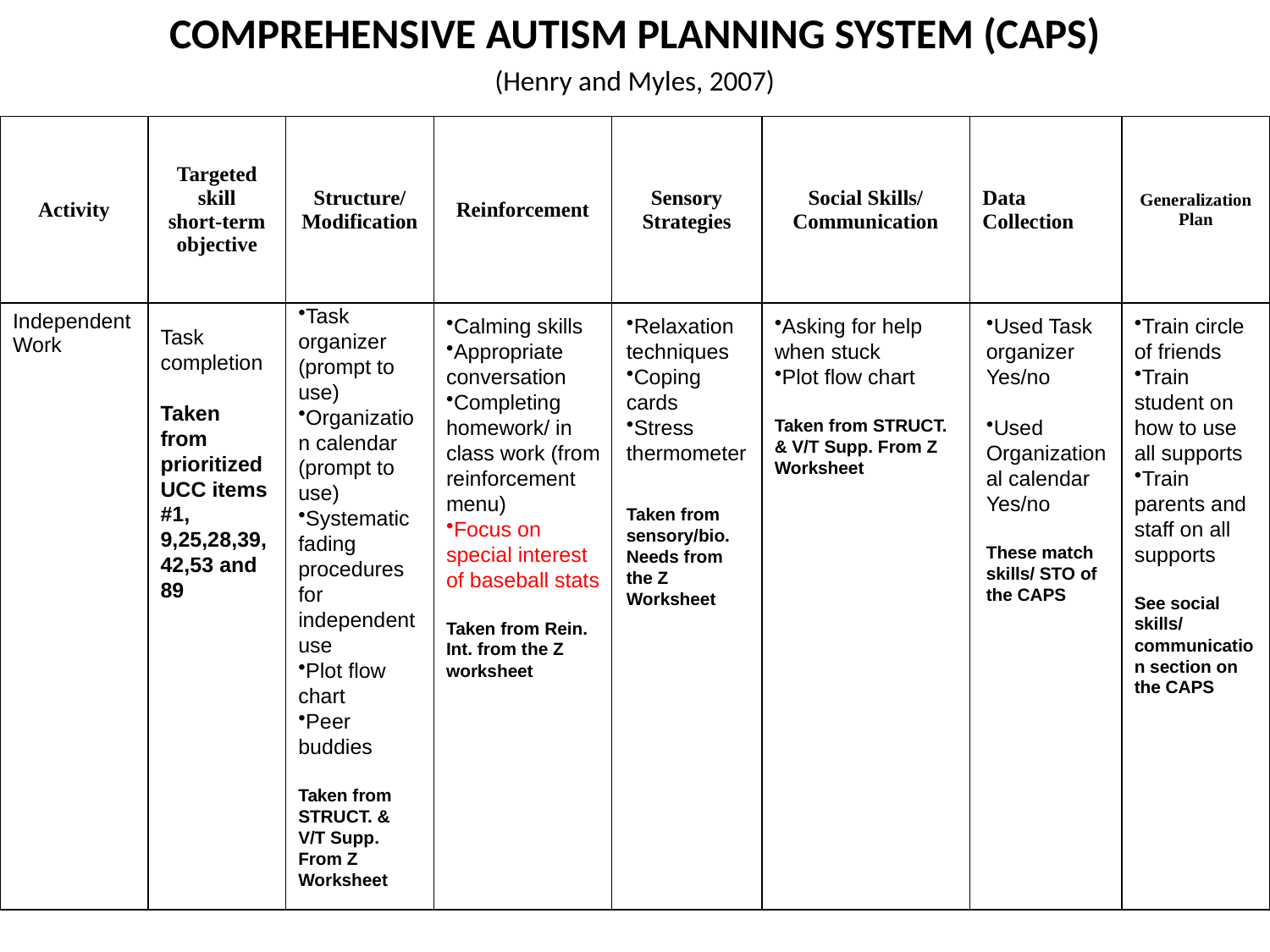

COMPREHENSIVE AUTISM PLANNING SYSTEM (CAPS)
(Henry and Myles, 2007)

| Activity | Targeted skill short-term objective | Structure/ Modification | Reinforcement | Sensory Strategies | Social Skills/ Communication | Data Collection | Generalization Plan |
| --- | --- | --- | --- | --- | --- | --- | --- |
| Independent Work |  |  |  |  |  |  |  |
Task organizer (prompt to use)
Organization calendar (prompt to use)
Systematic fading procedures for independent use
Plot flow chart
Peer  buddies

Taken from STRUCT. & V/T Supp. From Z Worksheet

Calming skills
Appropriate conversation
Completing homework/ in class work (from reinforcement menu)
Focus on special interest of baseball stats

Taken from Rein. Int. from the Z worksheet

Relaxation techniques
Coping cards
Stress thermometer

Taken from sensory/bio. Needs from the Z Worksheet

Asking for help when stuck
Plot flow chart

Taken from STRUCT. & V/T Supp. From Z Worksheet

Used Task organizer
Yes/no

Used Organizational calendar
Yes/no

These match skills/ STO of the CAPS

Train circle of friends
Train student on how to use all supports
Train parents and staff on all supports

See social skills/ communication section on the CAPS

Task completion

Taken from prioritized UCC items #1, 9,25,28,39,42,53 and 89